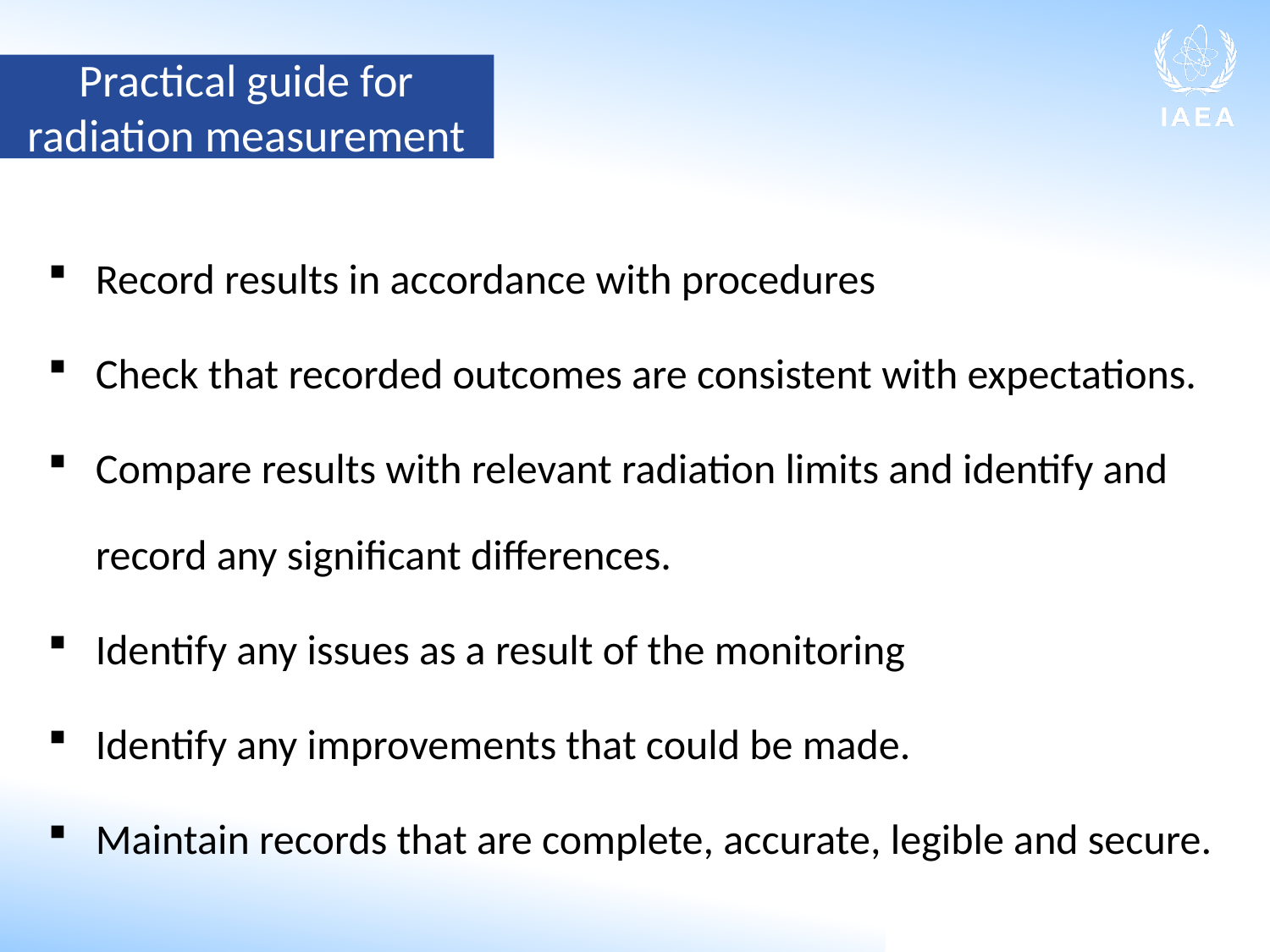

Practical guide for radiation measurement
Record results in accordance with procedures
Check that recorded outcomes are consistent with expectations.
Compare results with relevant radiation limits and identify and record any significant differences.
Identify any issues as a result of the monitoring
Identify any improvements that could be made.
Maintain records that are complete, accurate, legible and secure.